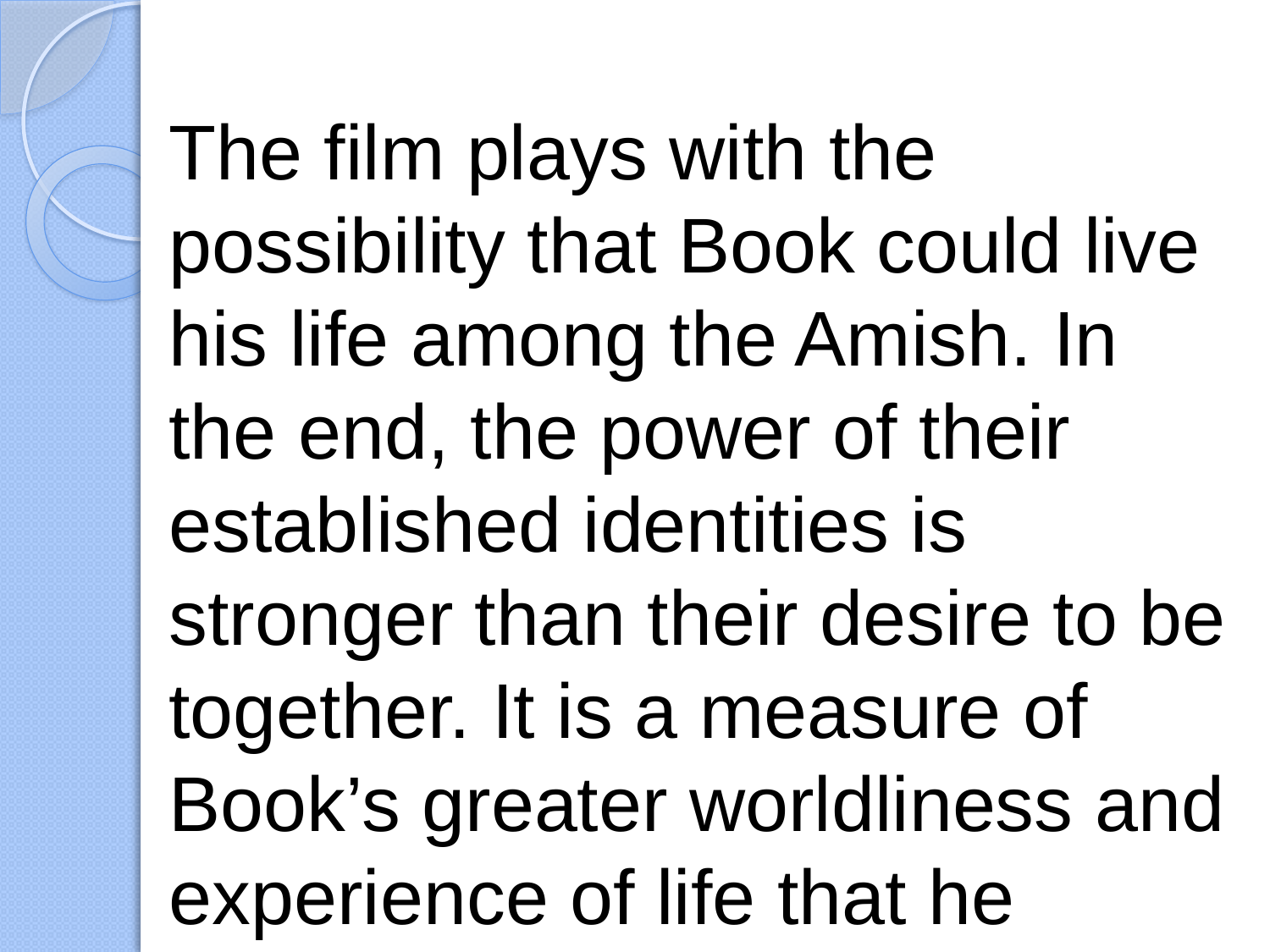

#
The film plays with the possibility that Book could live his life among the Amish. In the end, the power of their established identities is stronger than their desire to be together. It is a measure of Book’s greater worldliness and experience of life that he knows their love is impossible.